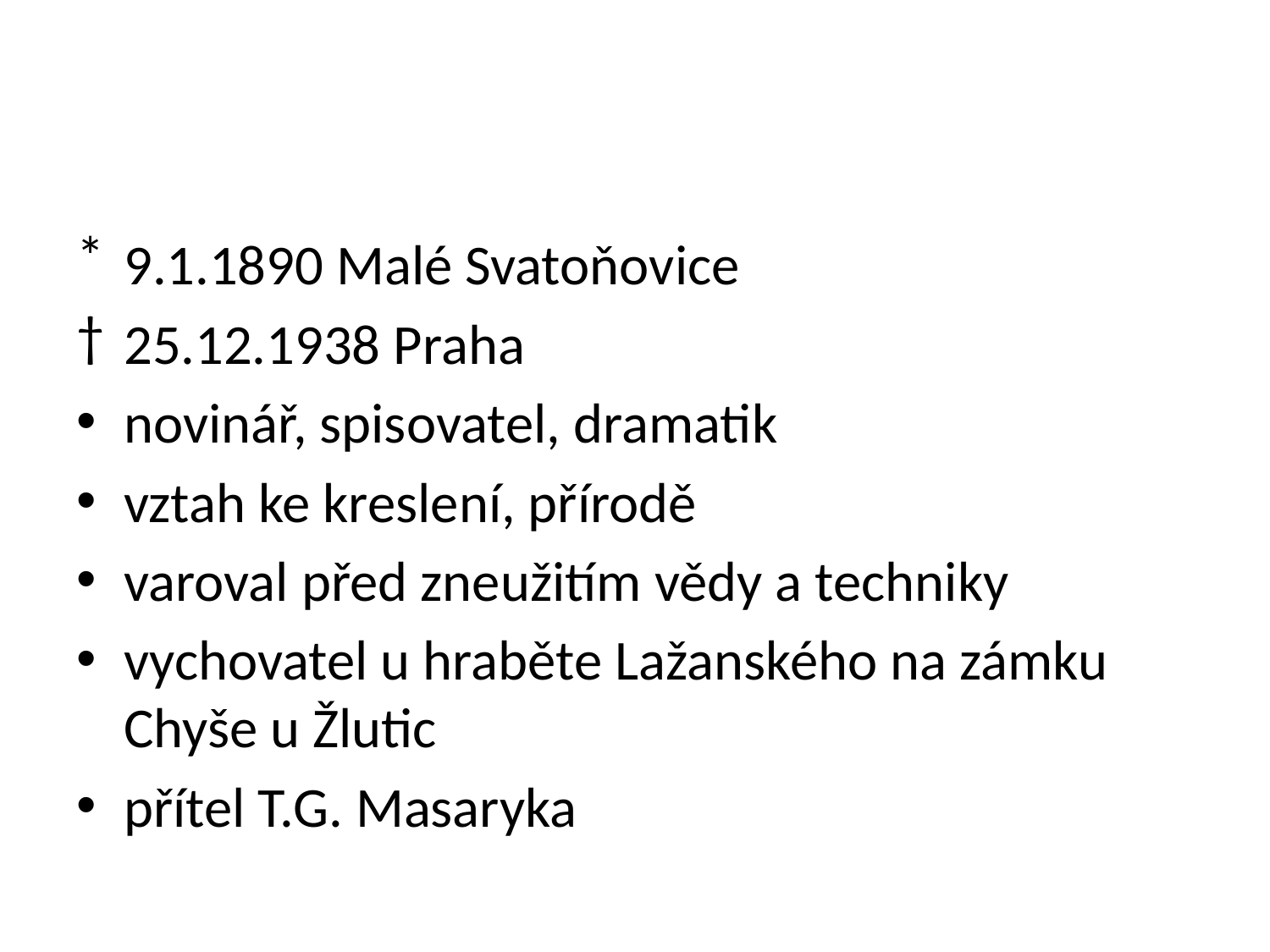

9.1.1890 Malé Svatoňovice
25.12.1938 Praha
novinář, spisovatel, dramatik
vztah ke kreslení, přírodě
varoval před zneužitím vědy a techniky
vychovatel u hraběte Lažanského na zámku Chyše u Žlutic
přítel T.G. Masaryka